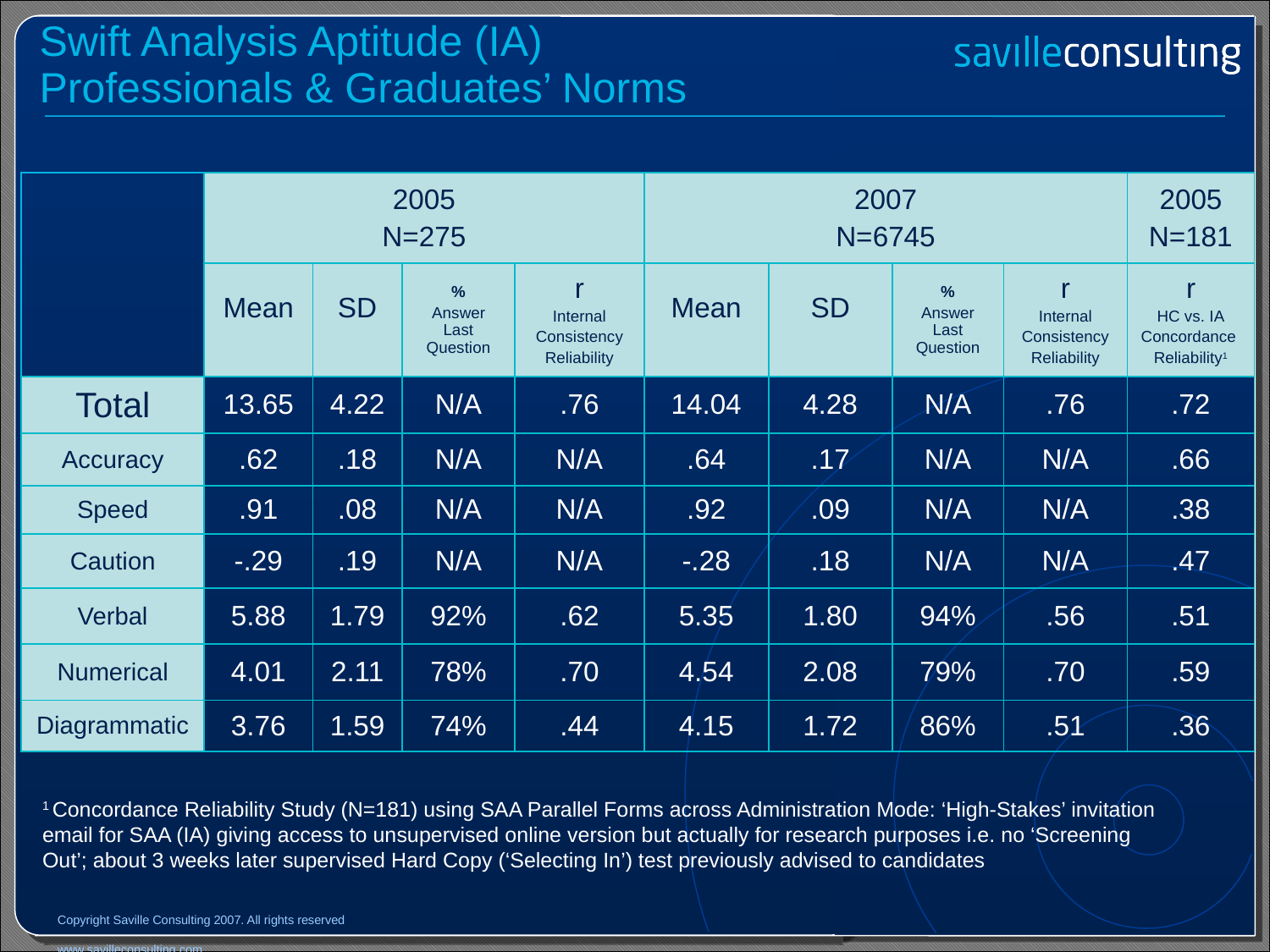

Swift Analysis Aptitude (IA)
Professionals & Graduates’ Norms

|  | 2005 N=275 |  |  |  | 2007 N=6745 |  |  |  | 2005 N=181 |
| --- | --- | --- | --- | --- | --- | --- | --- | --- | --- |
|  | Mean | SD | % Answer Last Question | r Internal Consistency Reliability | Mean | SD | % Answer Last Question | r Internal Consistency Reliability | r HC vs. IA Concordance Reliability1 |
| Total | 13.65 | 4.22 | N/A | .76 | 14.04 | 4.28 | N/A | .76 | .72 |
| Accuracy | .62 | .18 | N/A | N/A | .64 | .17 | N/A | N/A | .66 |
| Speed | .91 | .08 | N/A | N/A | .92 | .09 | N/A | N/A | .38 |
| Caution | -.29 | .19 | N/A | N/A | -.28 | .18 | N/A | N/A | .47 |
| Verbal | 5.88 | 1.79 | 92% | .62 | 5.35 | 1.80 | 94% | .56 | .51 |
| Numerical | 4.01 | 2.11 | 78% | .70 | 4.54 | 2.08 | 79% | .70 | .59 |
| Diagrammatic | 3.76 | 1.59 | 74% | .44 | 4.15 | 1.72 | 86% | .51 | .36 |
1 Concordance Reliability Study (N=181) using SAA Parallel Forms across Administration Mode: ‘High-Stakes’ invitation email for SAA (IA) giving access to unsupervised online version but actually for research purposes i.e. no ‘Screening Out’; about 3 weeks later supervised Hard Copy (‘Selecting In’) test previously advised to candidates